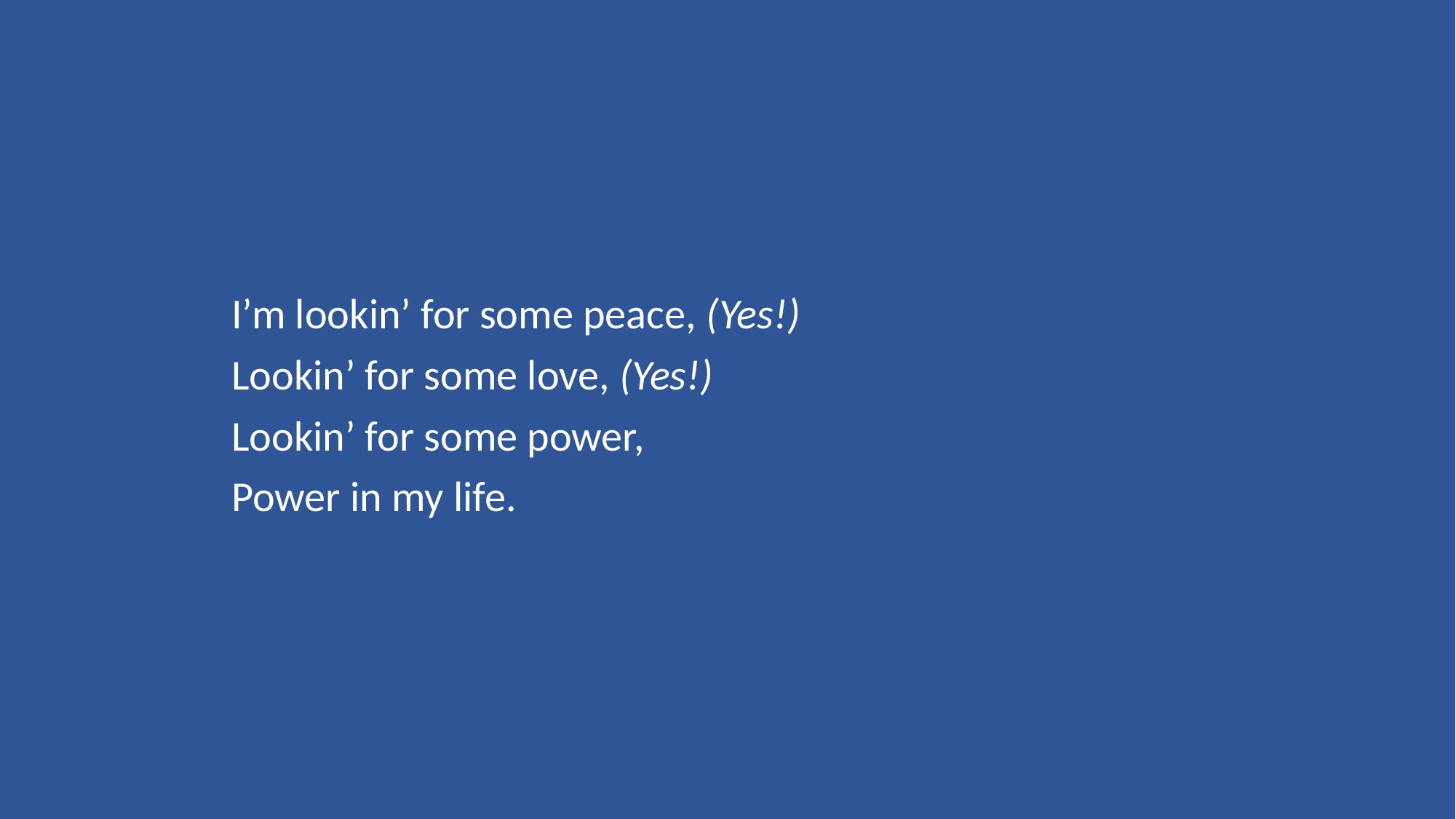

I’m lookin’ for some peace, (Yes!)
Lookin’ for some love, (Yes!)
Lookin’ for some power,
Power in my life.